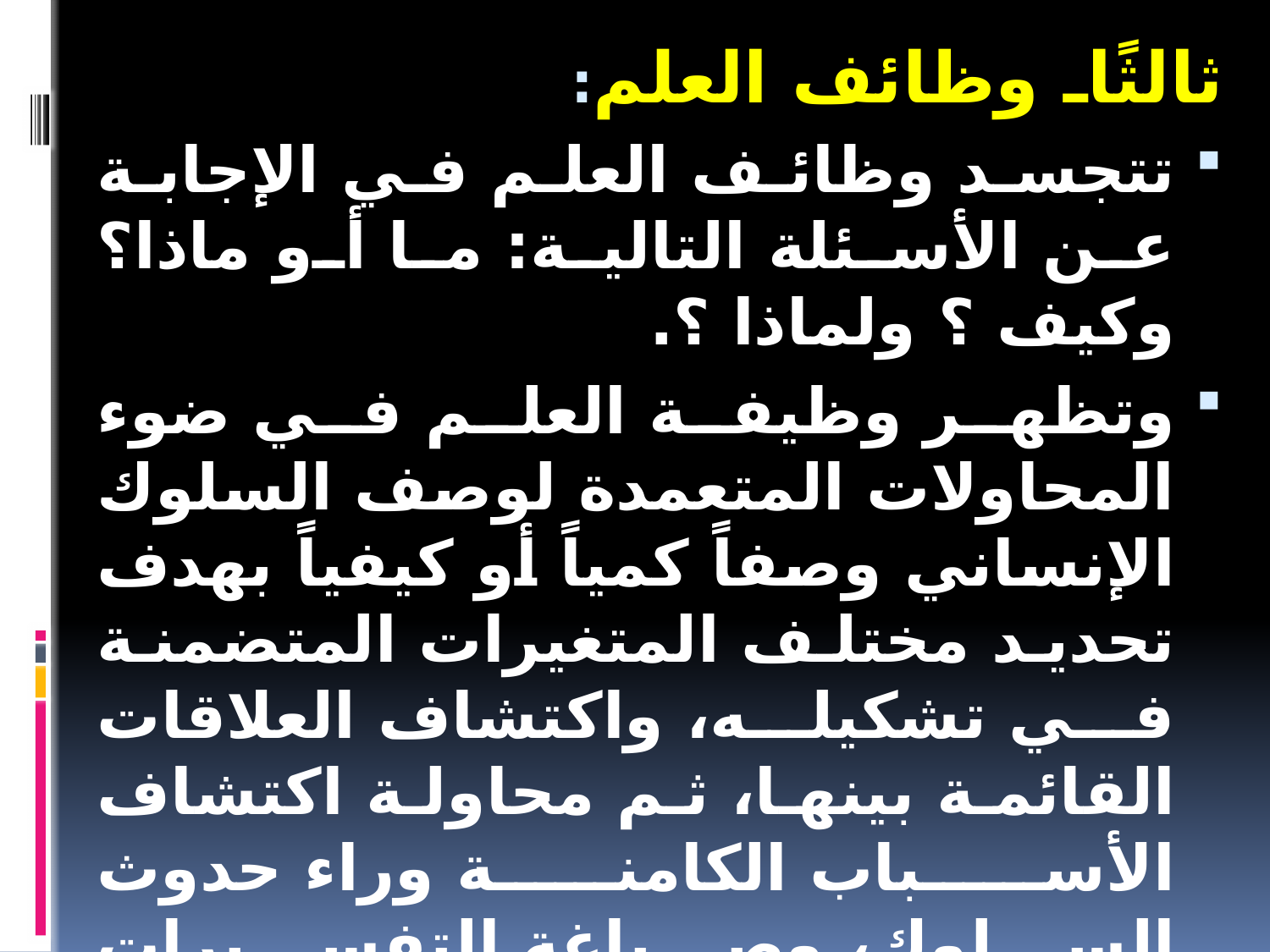

ثالثًاـ وظائف العلم:
تتجسد وظائف العلم في الإجابة عن الأسئلة التالية: ما أو ماذا؟ وكيف ؟ ولماذا ؟.
وتظهر وظيفة العلم في ضوء المحاولات المتعمدة لوصف السلوك الإنساني وصفاً كمياً أو كيفياً بهدف تحديد مختلف المتغيرات المتضمنة في تشكيله، واكتشاف العلاقات القائمة بينها، ثم محاولة اكتشاف الأسباب الكامنة وراء حدوث السلوك، وصياغة التفسيرات المحتملة باستخدام المنهج العلمي.